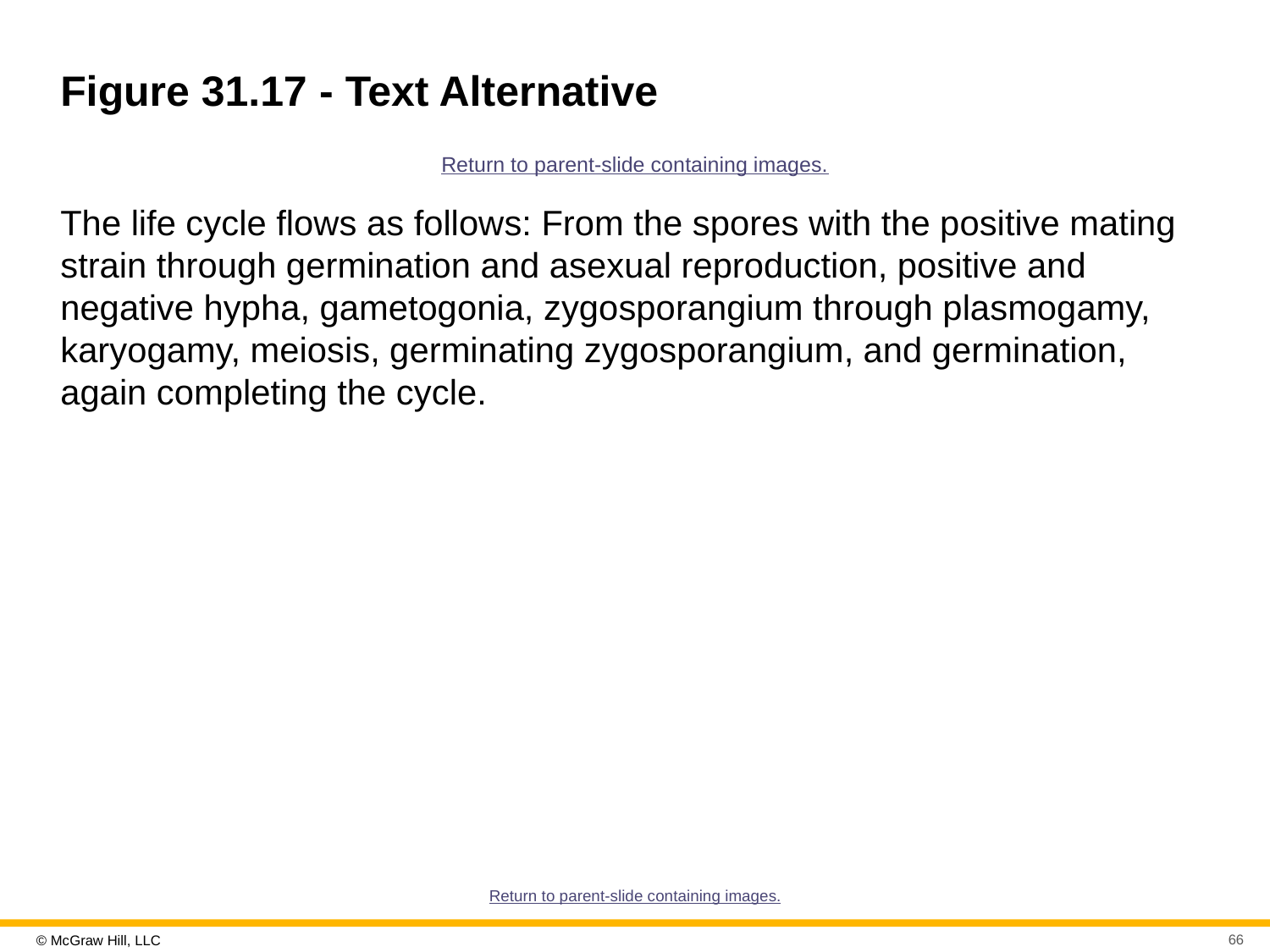

# Figure 31.17 - Text Alternative
Return to parent-slide containing images.
The life cycle flows as follows: From the spores with the positive mating strain through germination and asexual reproduction, positive and negative hypha, gametogonia, zygosporangium through plasmogamy, karyogamy, meiosis, germinating zygosporangium, and germination, again completing the cycle.
Return to parent-slide containing images.
66